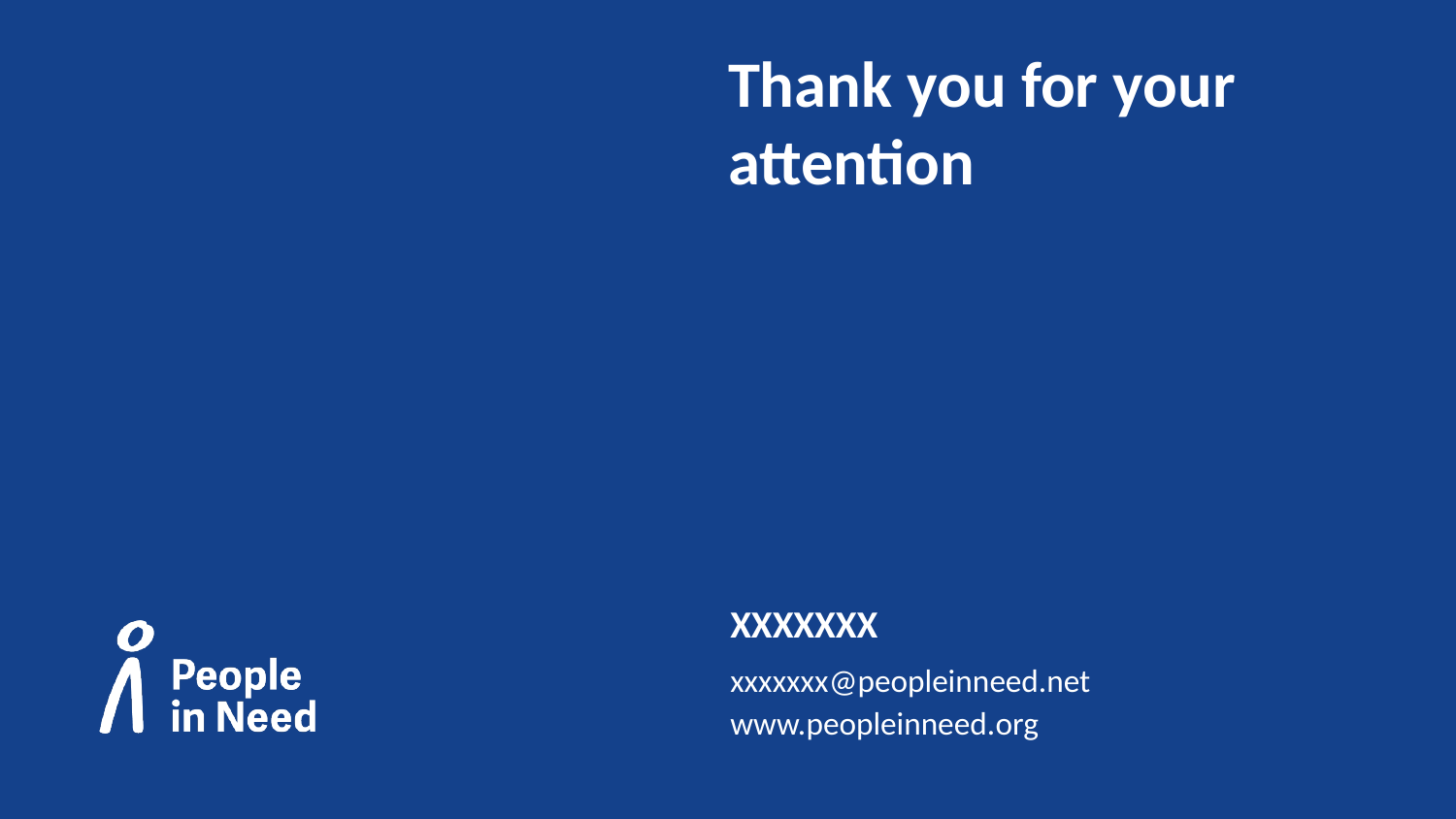

# Thank you for your attention

XXXXXXX
xxxxxxx@peopleinneed.net
www.peopleinneed.org